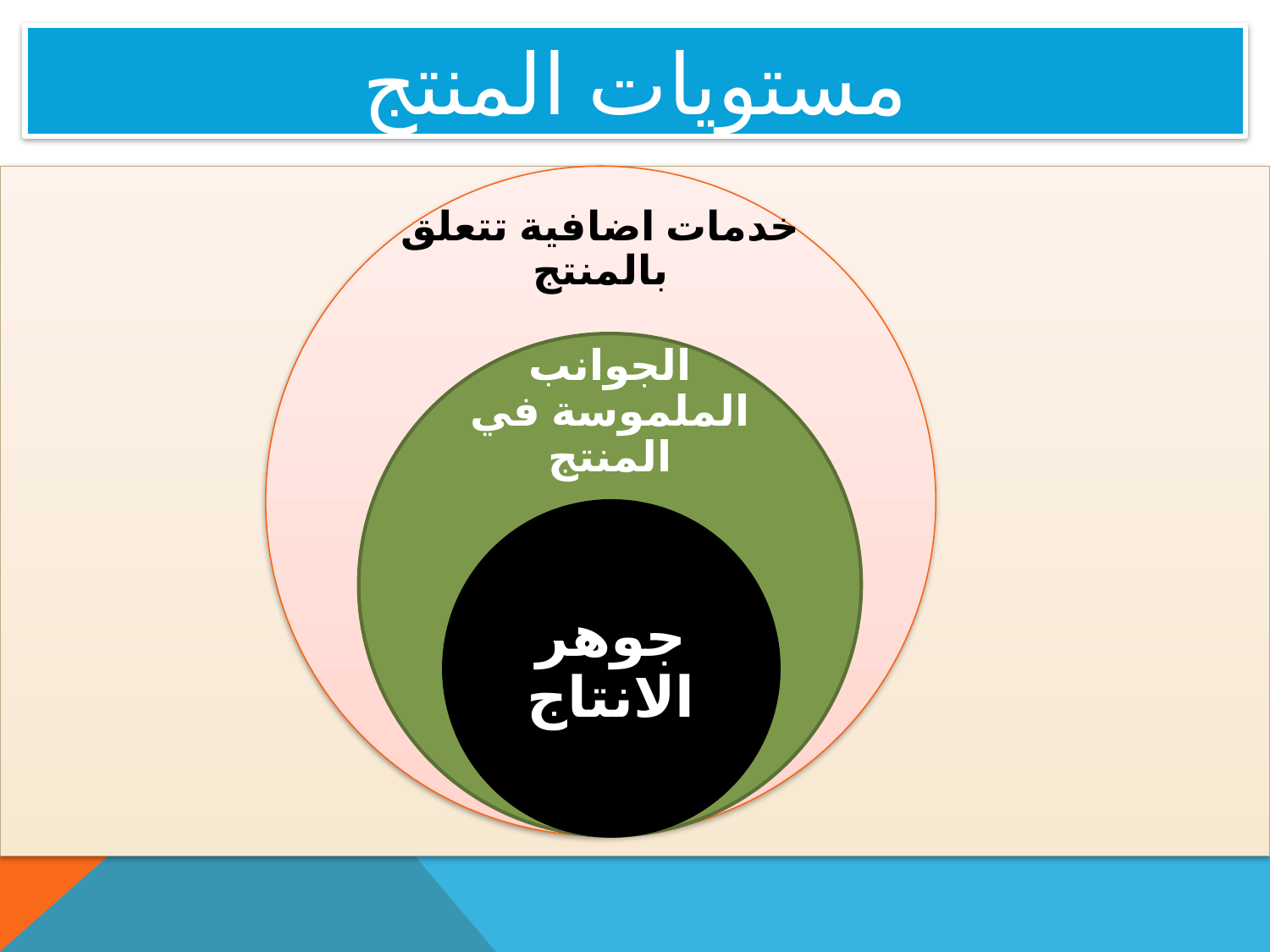

# مستويات المنتج

خدمات اضافية تتعلق بالمنتج
الجوانب الملموسة في المنتج
جوهر الانتاج